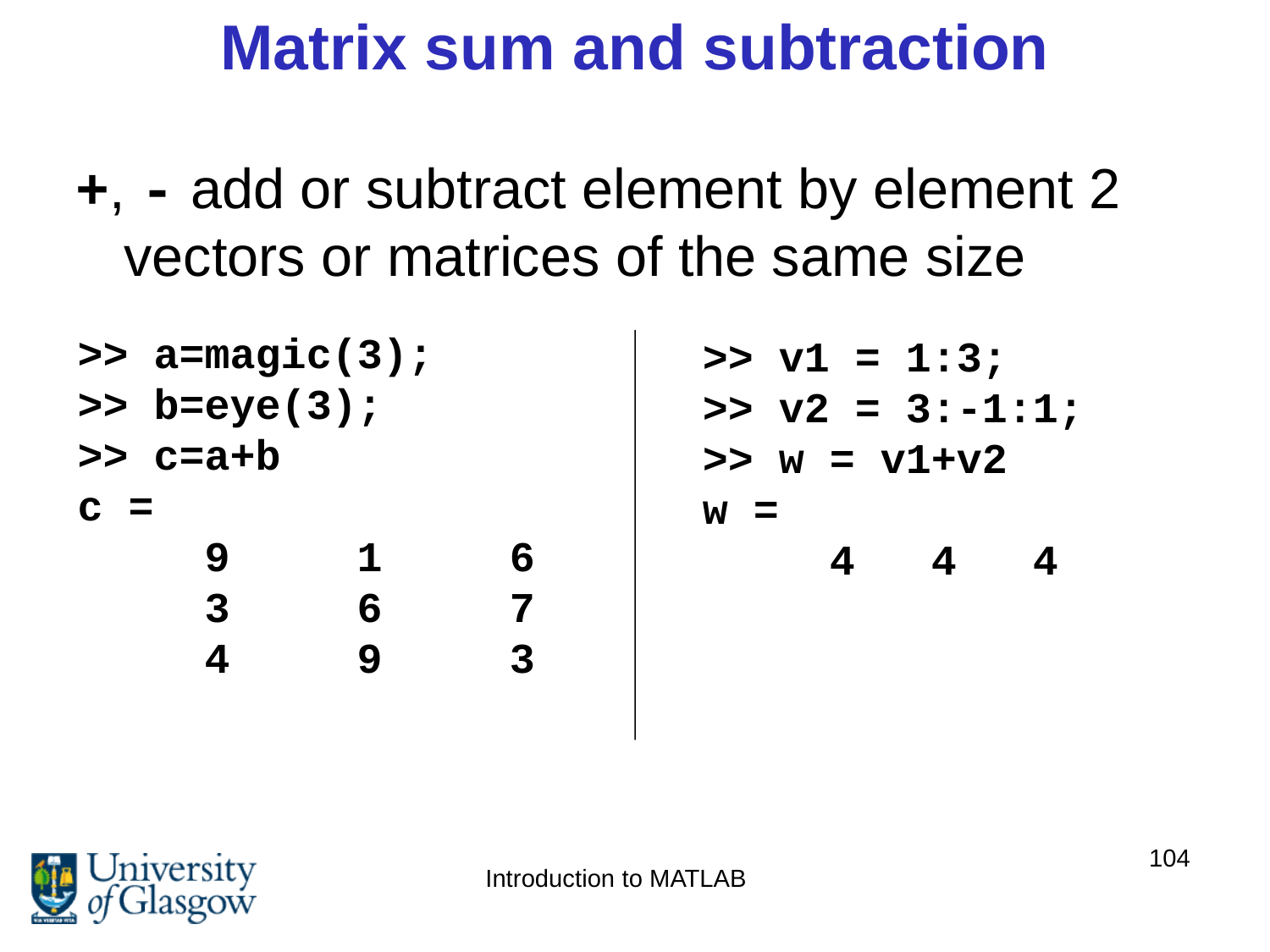

# Matrix sum and subtraction
+, - add or subtract element by element 2 vectors or matrices of the same size
>> a=magic(3);
>> b=eye(3);
>> c=a+b
c =
     9     1     6
     3     6     7
     4     9     3
>> v1 = 1:3;
>> v2 = 3:-1:1;
>> w = v1+v2
w =
     4   4   4

104
Introduction to MATLAB